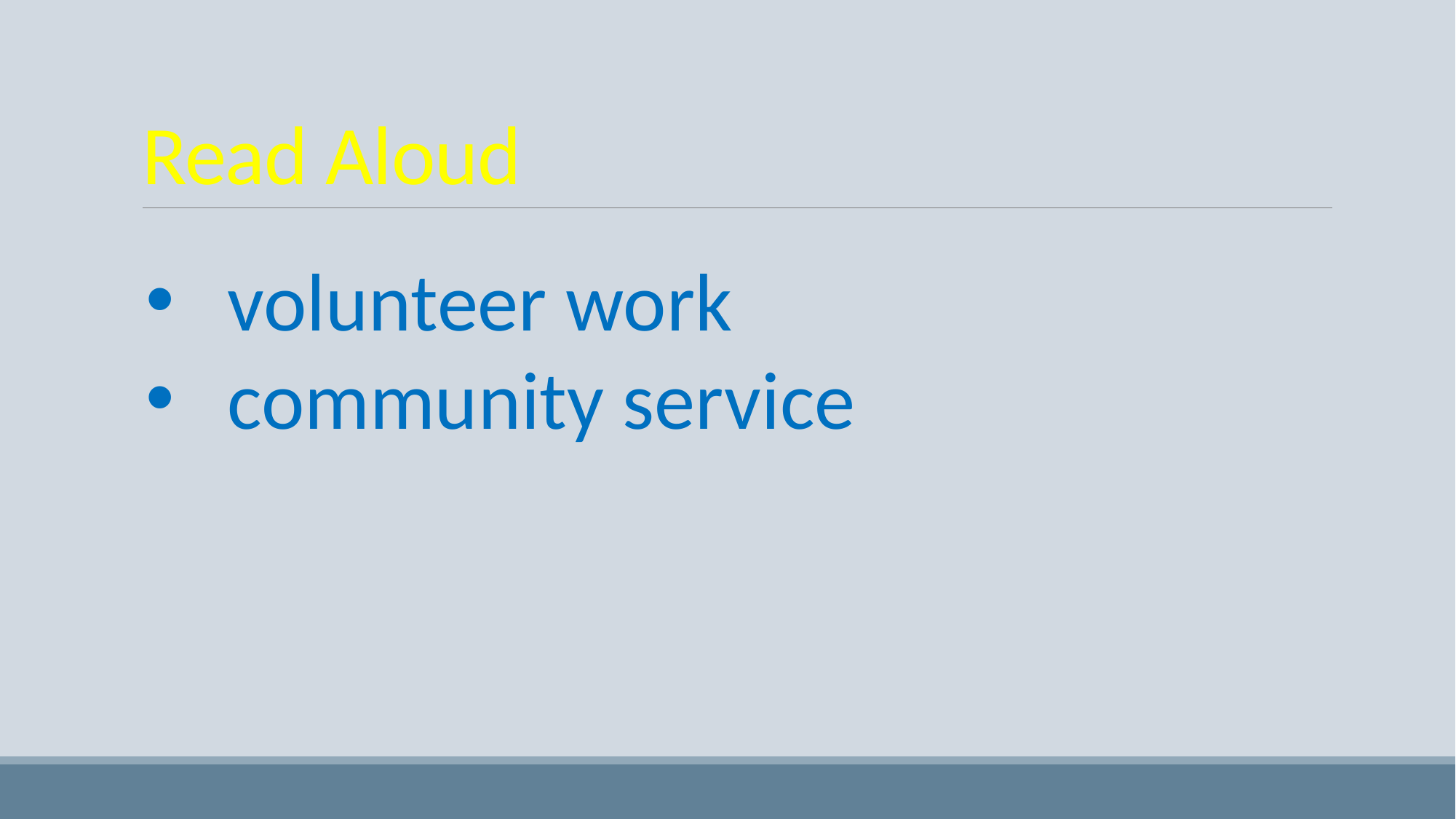

# Read Aloud
volunteer work
community service